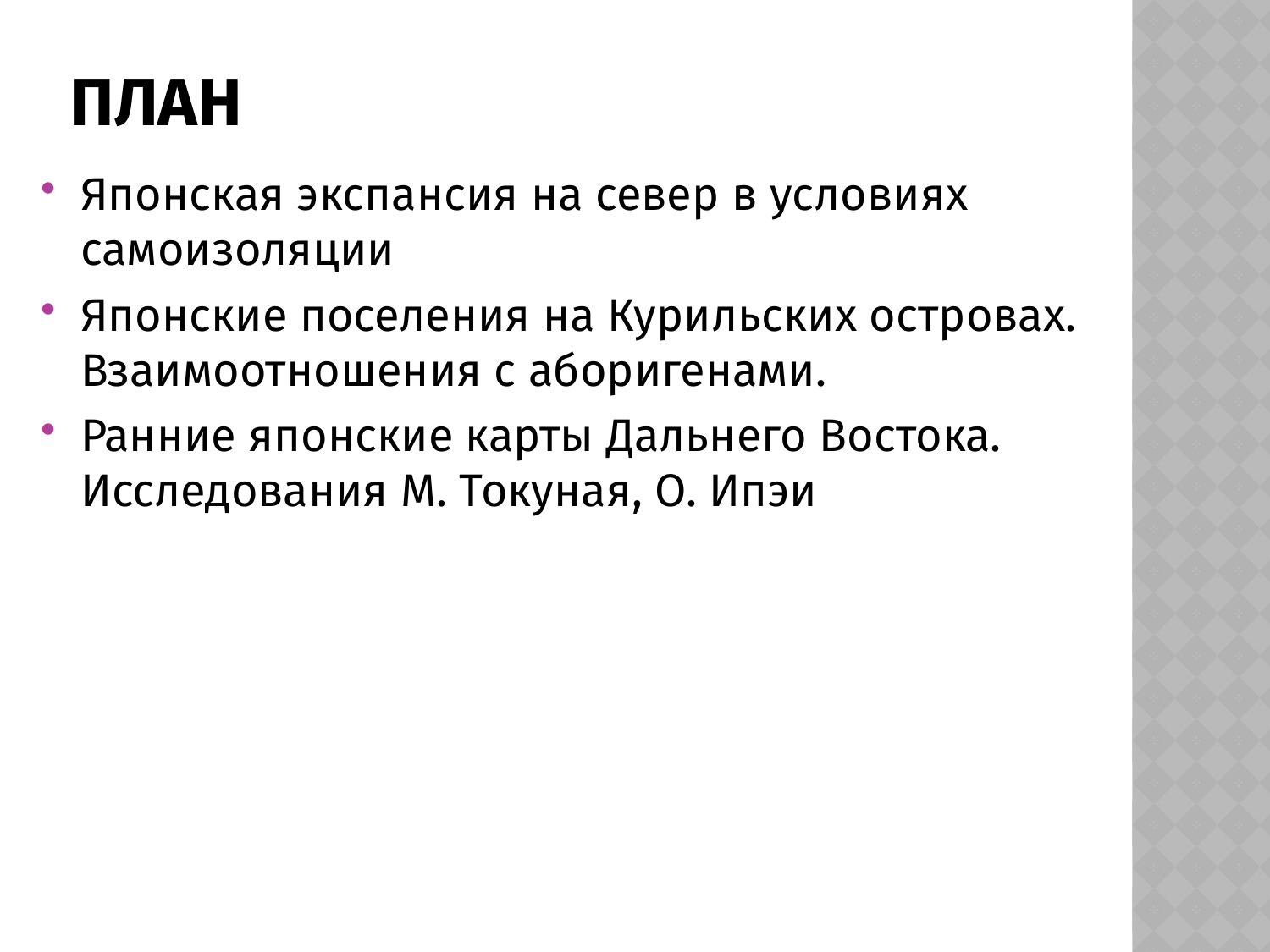

# План
Японская экспансия на север в условиях самоизоляции
Японские поселения на Курильских островах. Взаимоотношения с аборигенами.
Ранние японские карты Дальнего Востока. Исследования М. Токуная, О. Ипэи